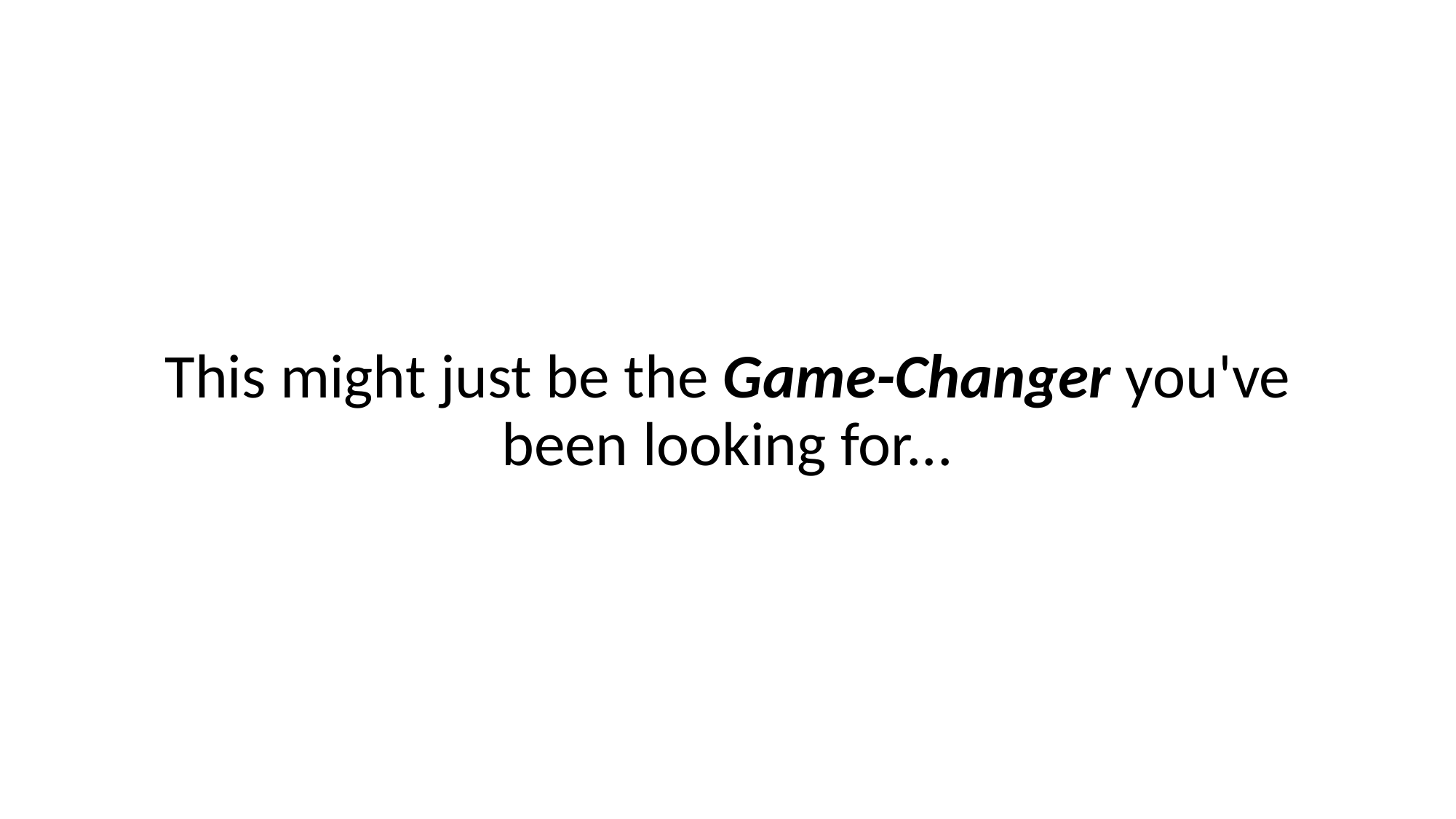

This might just be the Game-Changer you've been looking for...